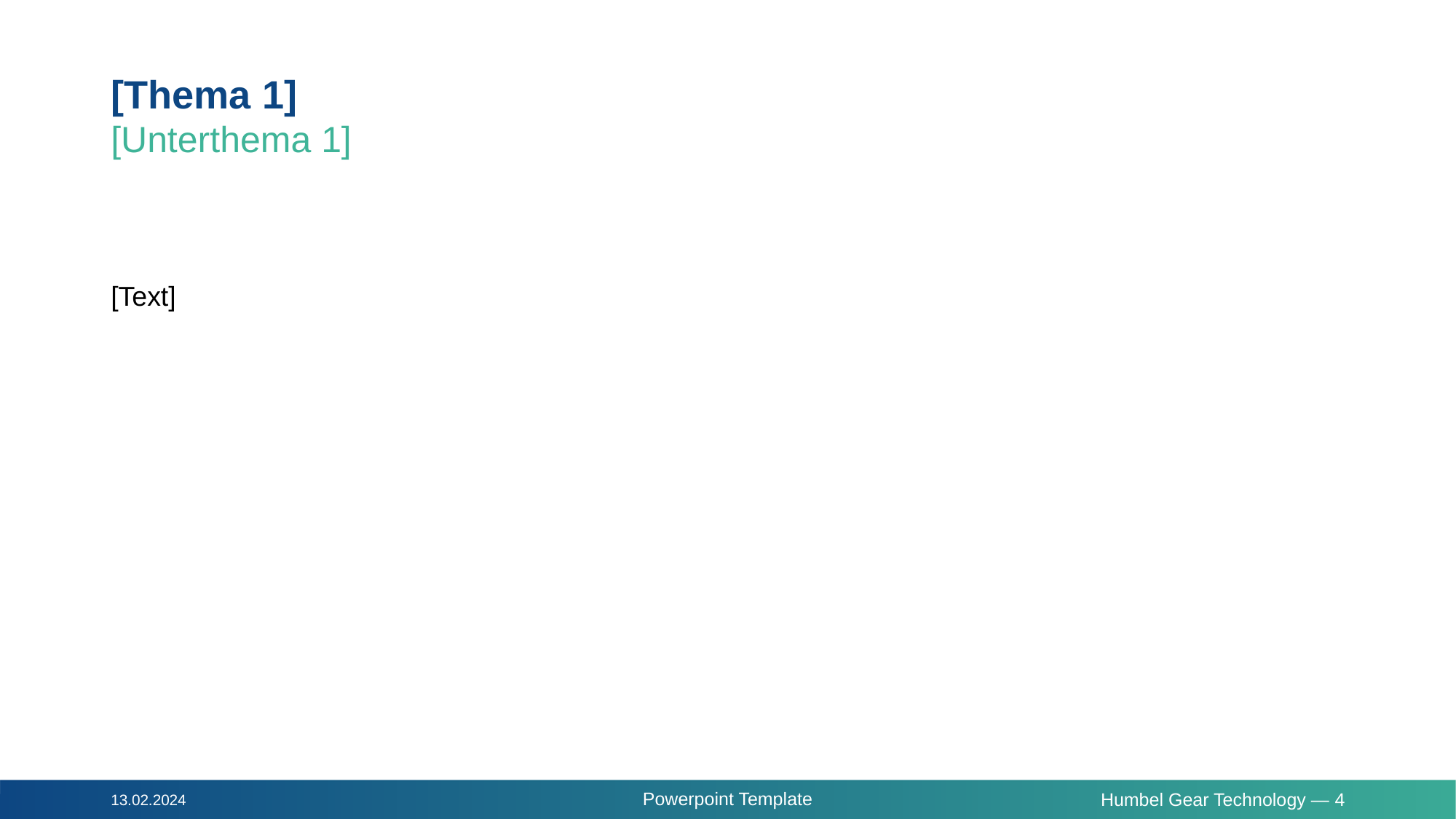

[Thema 1]
[Unterthema 1]
[Text]
Powerpoint Template
Humbel Gear Technology — 4
13.02.2024